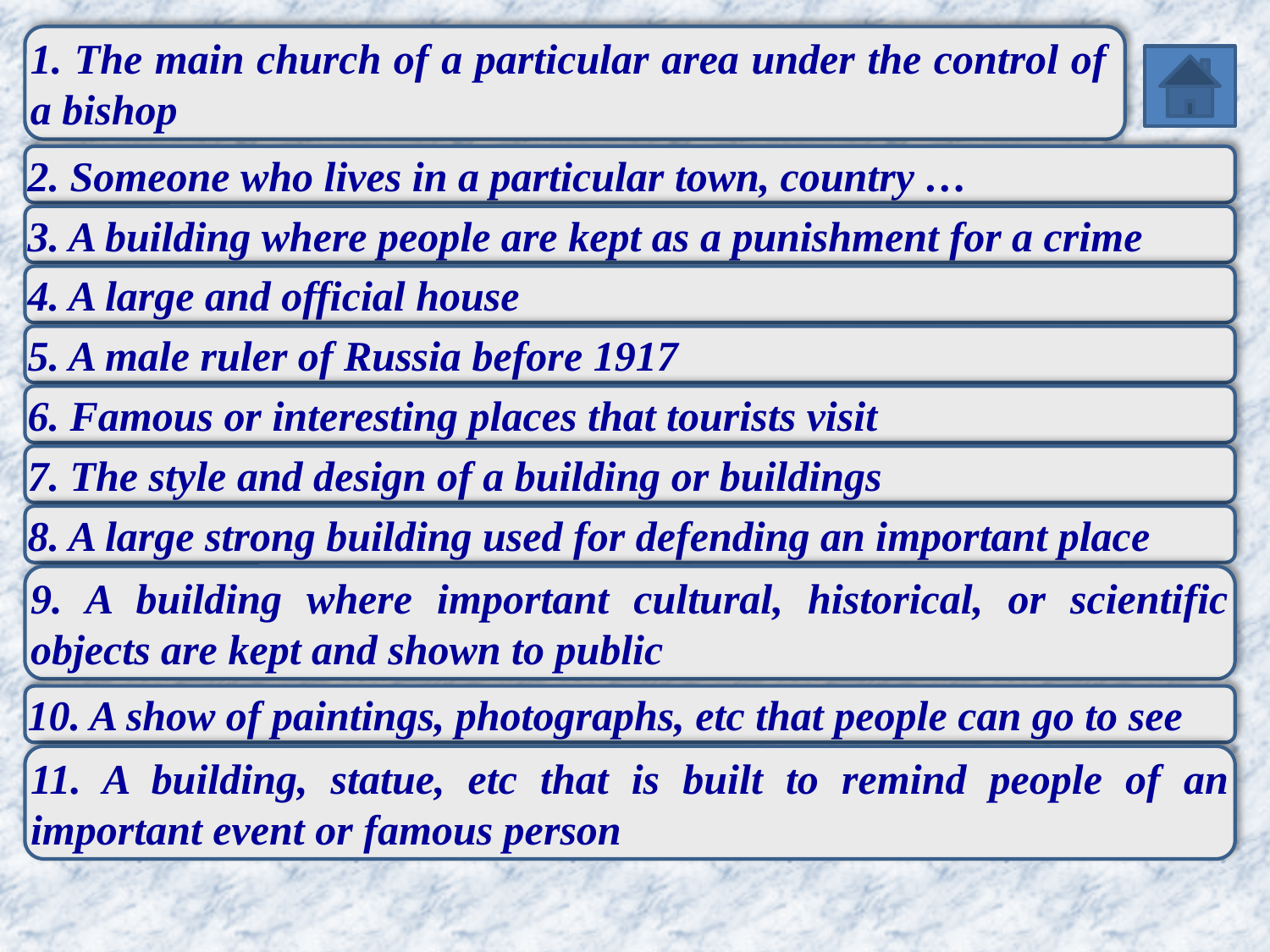

1. The main church of a particular area under the control of  a bishop

2. Someone who lives in a particular town, country …
3. A building where people are kept as a punishment for a crime
4. A large and official house
5. A male ruler of Russia before 1917
6. Famous or interesting places that tourists visit
7. The style and design of a building or buildings
8. A large strong building used for defending an important place
9. A building where important cultural, historical, or scientific objects are kept and shown to public
10. A show of paintings, photographs, etc that people can go to see
11. A building, statue, etc that is built to remind people of an important event or famous person